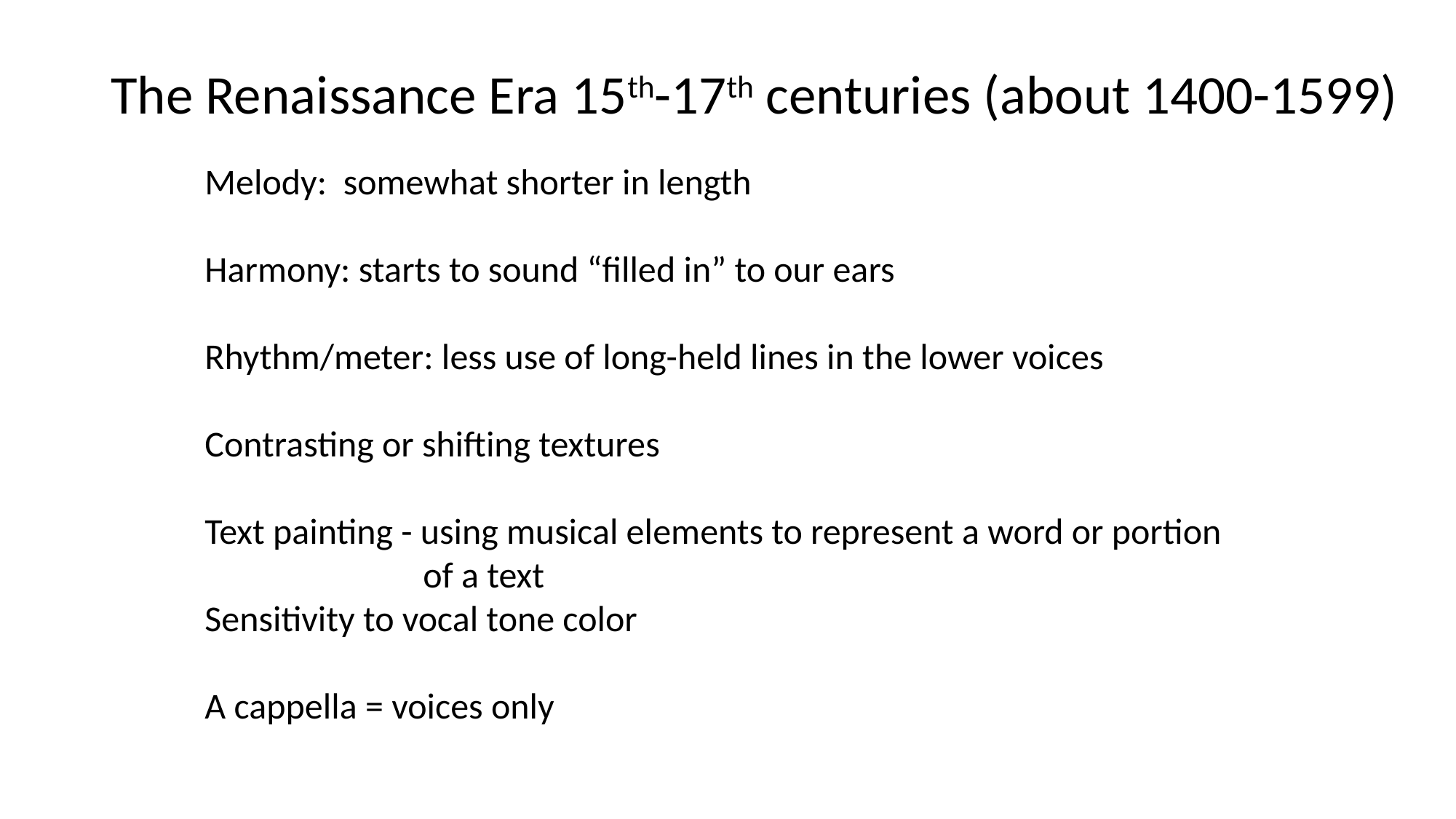

# The Renaissance Era 15th-17th centuries (about 1400-1599)
Melody:  somewhat shorter in length

Harmony: starts to sound “filled in” to our ears

Rhythm/meter: less use of long-held lines in the lower voices

Contrasting or shifting textures

Text painting - using musical elements to represent a word or portion 		of a text
Sensitivity to vocal tone color

A cappella = voices only